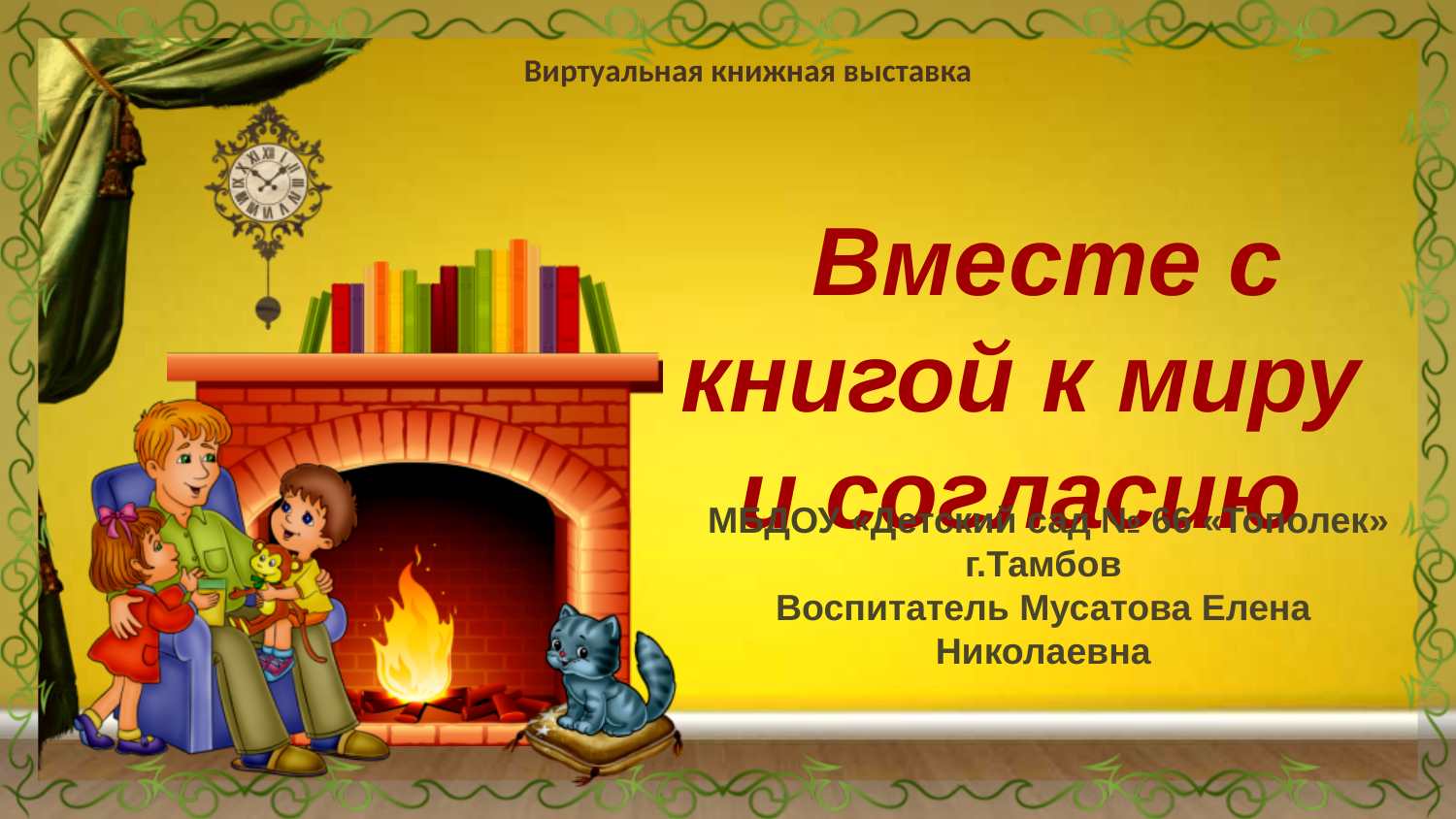

Виртуальная книжная выставка
  Вместе с книгой к миру и согласию
 МБДОУ «Детский сад № 66 «Тополек» г.Тамбов
Воспитатель Мусатова Елена Николаевна